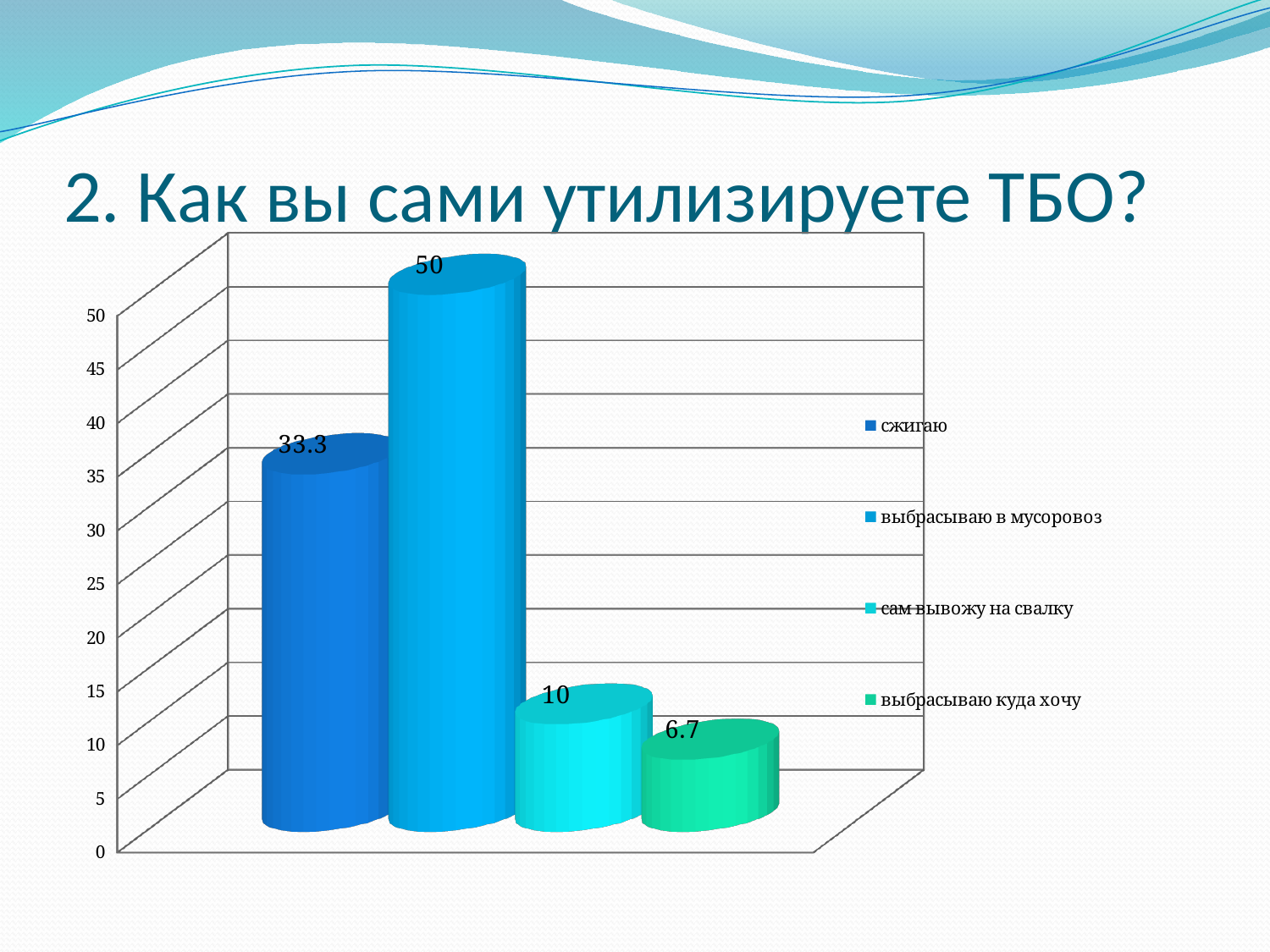

# 2. Как вы сами утилизируете ТБО?

[unsupported chart]